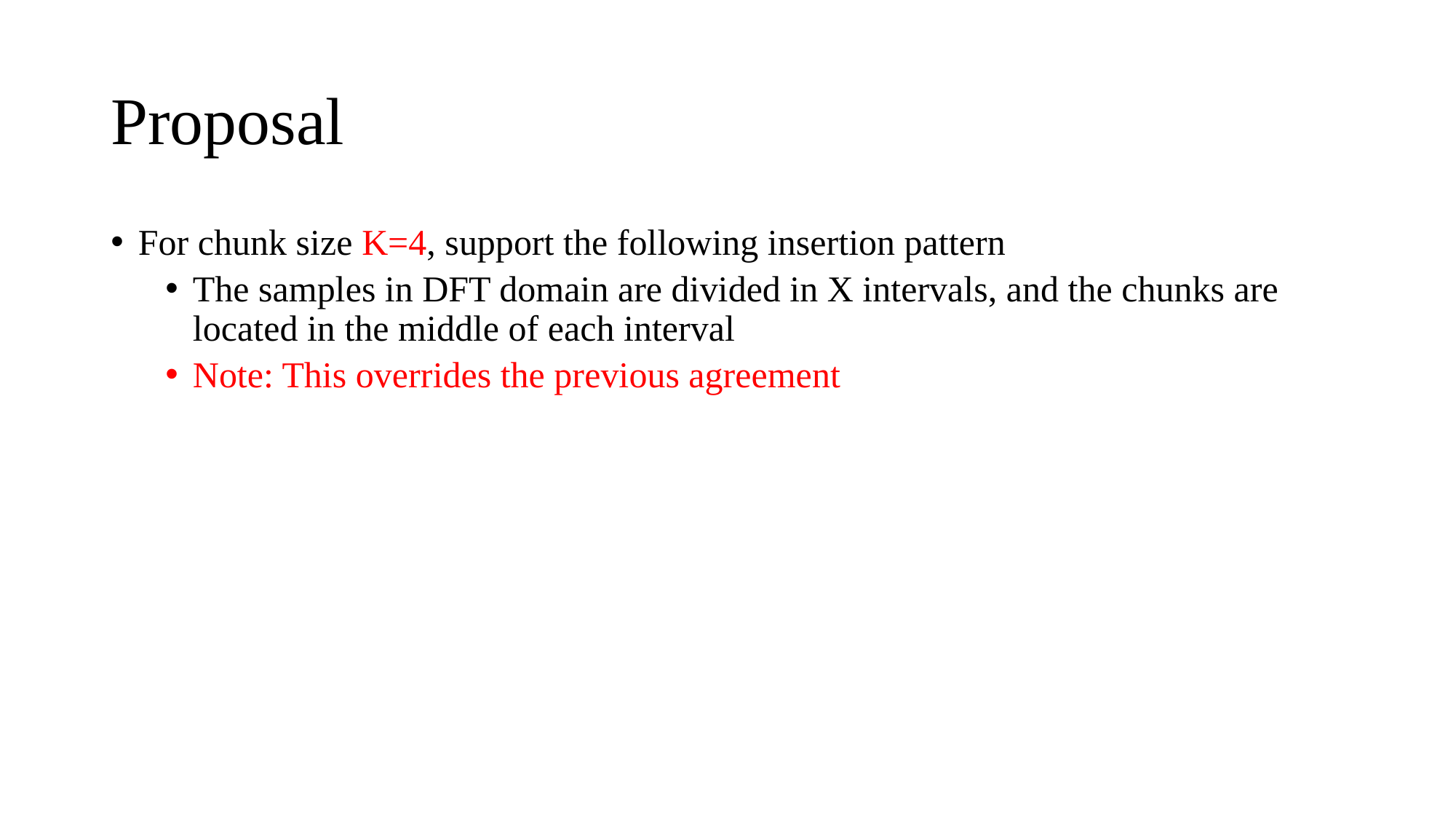

# Proposal
For chunk size K=4, support the following insertion pattern
The samples in DFT domain are divided in X intervals, and the chunks are located in the middle of each interval
Note: This overrides the previous agreement